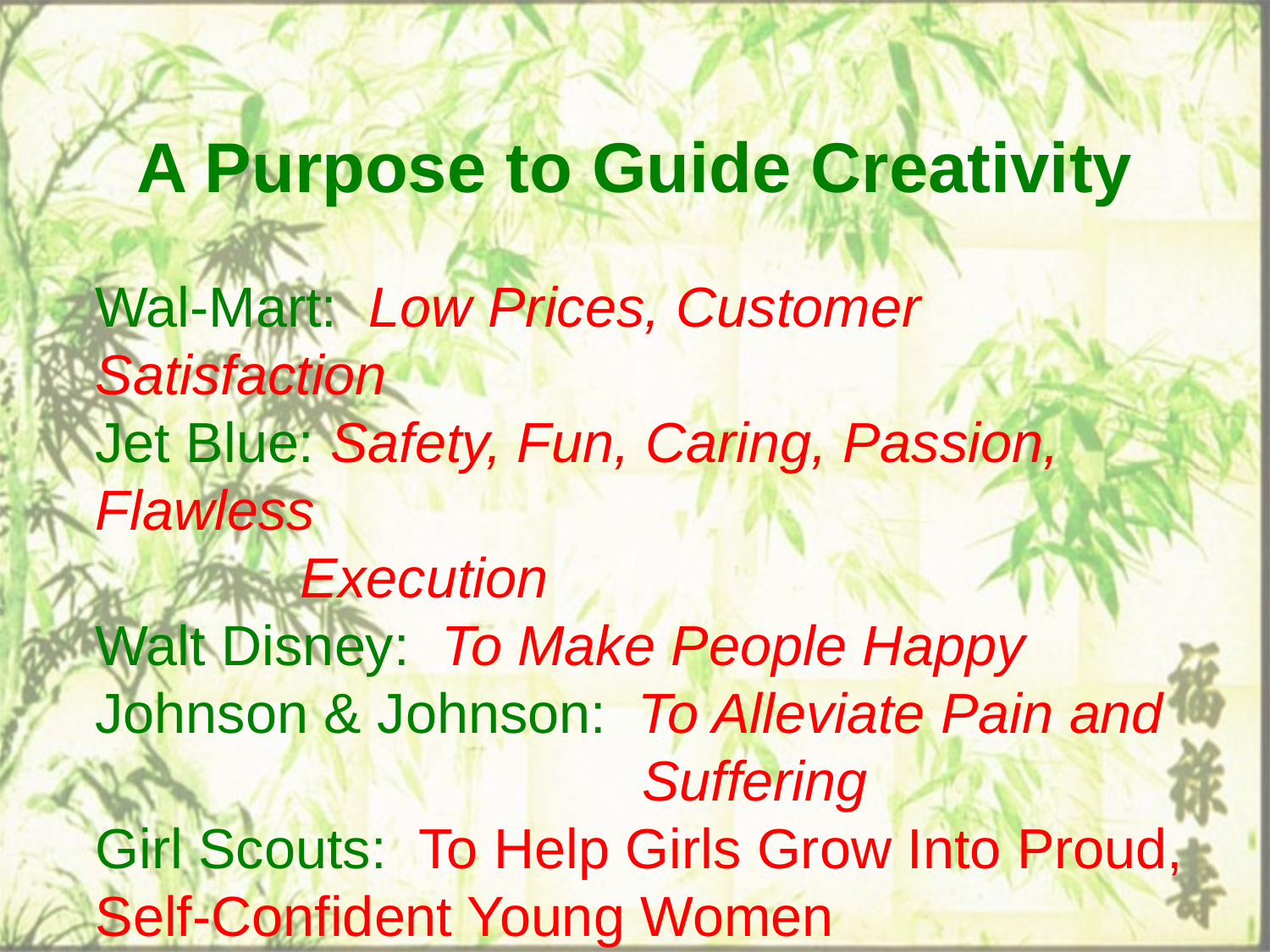

# A Purpose to Guide Creativity

Wal-Mart:  Low Prices, Customer Satisfaction
Jet Blue: Safety, Fun, Caring, Passion, Flawless
	     Execution
Walt Disney:  To Make People Happy
Johnson & Johnson:  To Alleviate Pain and
                                   Suffering
Girl Scouts:  To Help Girls Grow Into Proud, Self-Confident Young Women